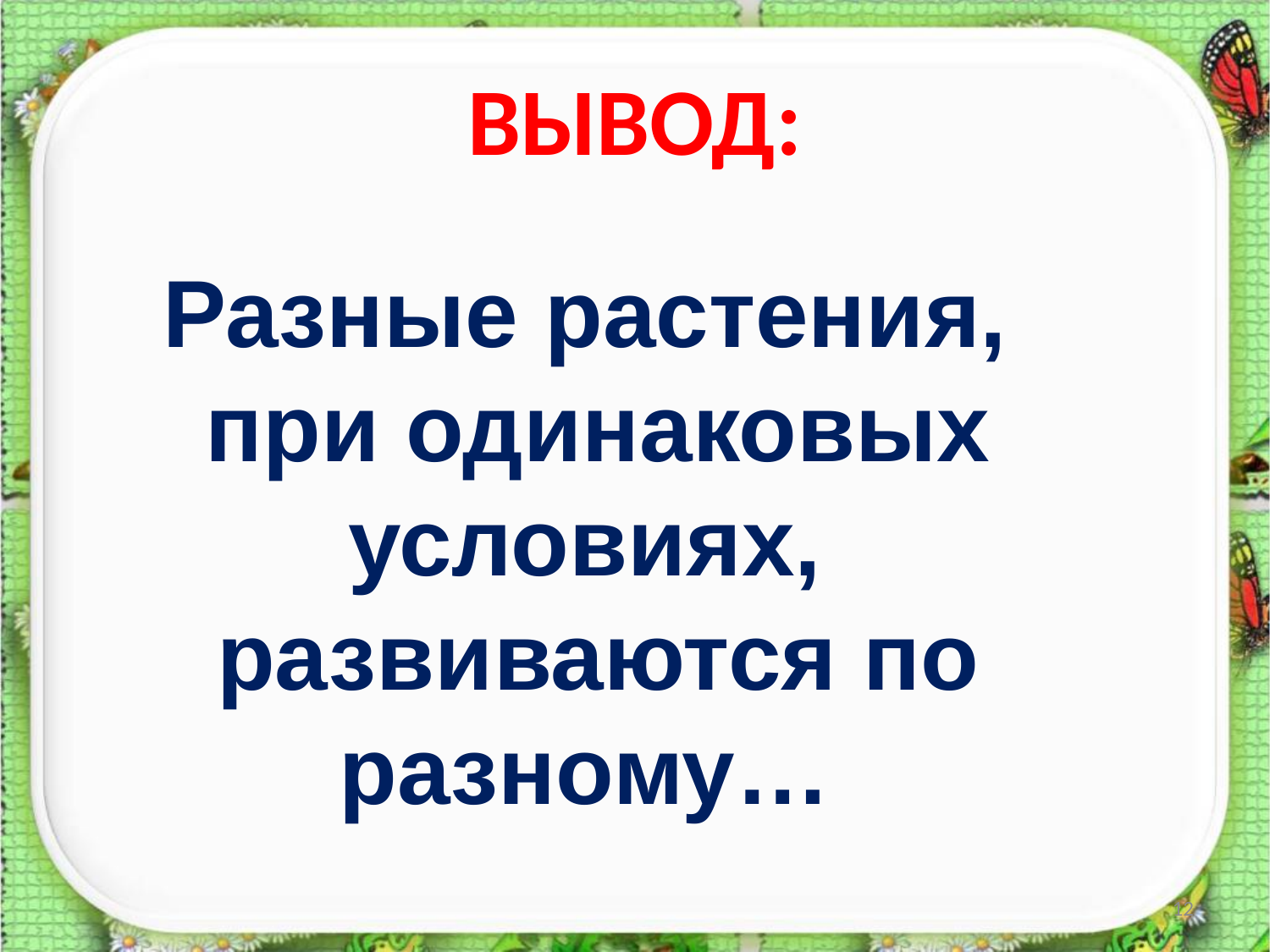

# ВЫВОД:
Разные растения,
 при одинаковых условиях,
 развиваются по разному…
12